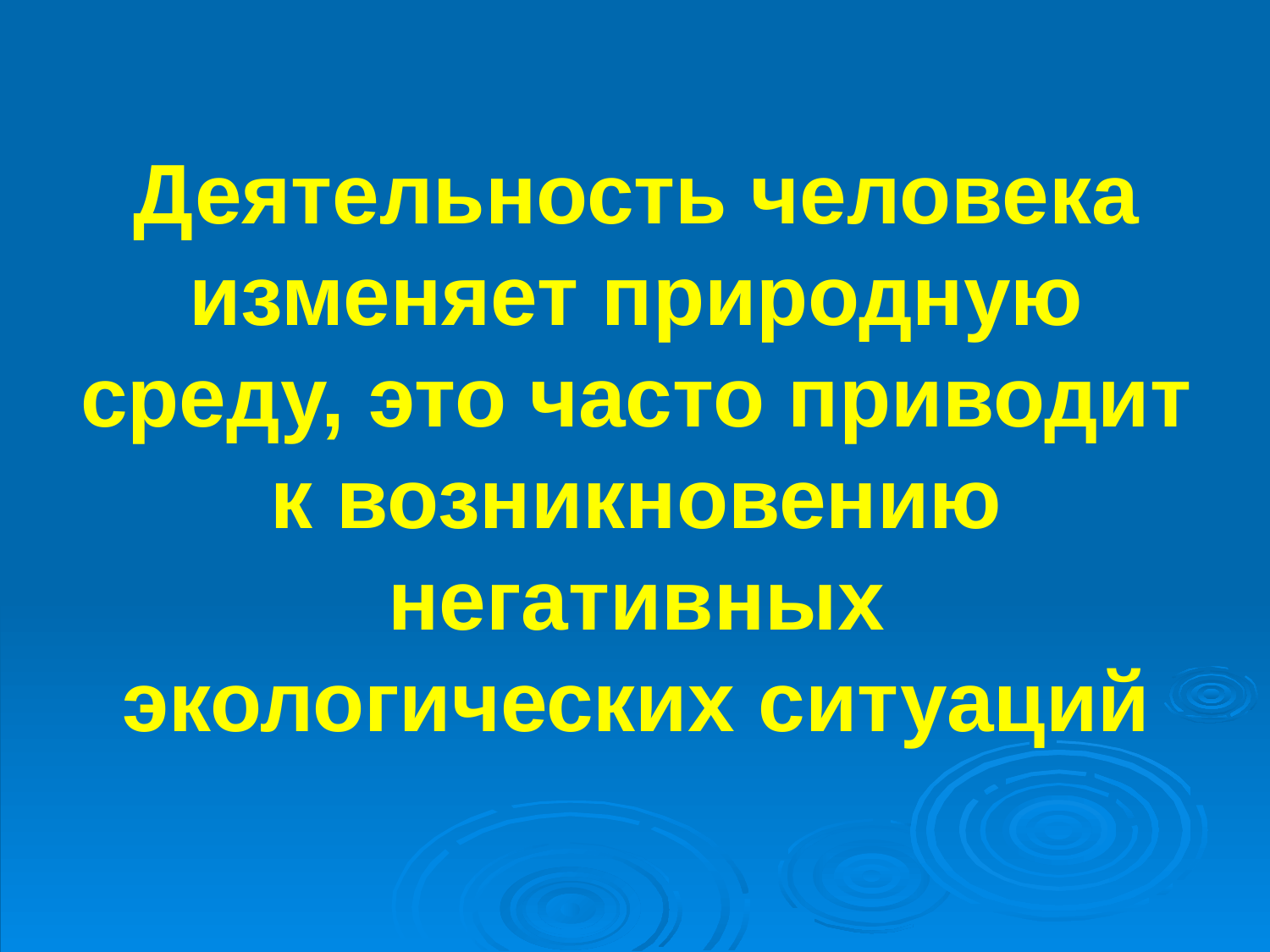

# Деятельность человека изменяет природную среду, это часто приводит к возникновению негативных экологических ситуаций